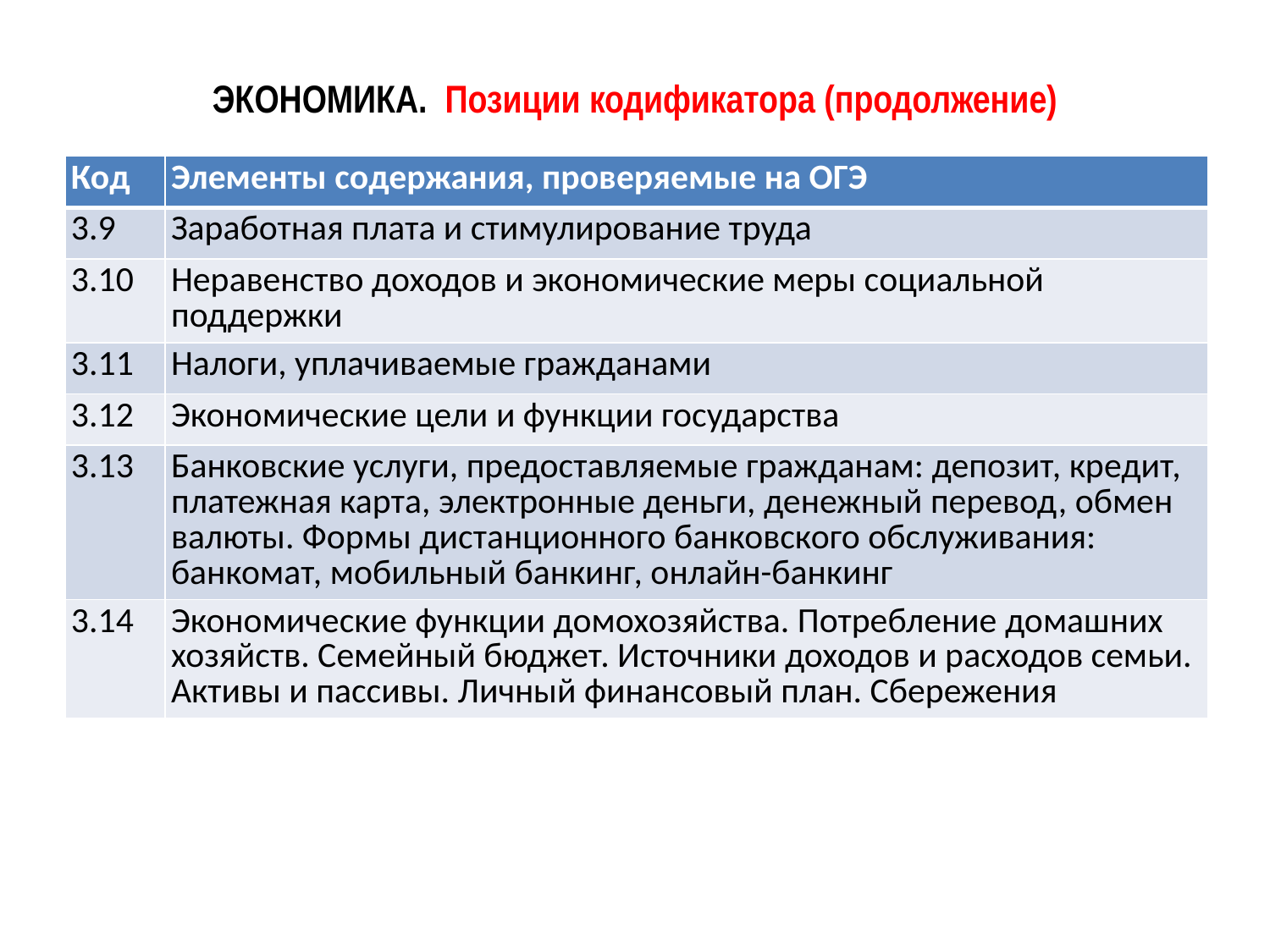

# ЭКОНОМИКА.  Позиции кодификатора (продолжение)
| Код | Элементы содержания, проверяемые на ОГЭ |
| --- | --- |
| 3.9 | Заработная плата и стимулирование труда |
| 3.10 | Неравенство доходов и экономические меры социальной поддержки |
| 3.11 | Налоги, уплачиваемые гражданами |
| 3.12 | Экономические цели и функции государства |
| 3.13 | Банковские услуги, предоставляемые гражданам: депозит, кредит, платежная карта, электронные деньги, денежный перевод, обмен валюты. Формы дистанционного банковского обслуживания: банкомат, мобильный банкинг, онлайн-банкинг |
| 3.14 | Экономические функции домохозяйства. Потребление домашних хозяйств. Семейный бюджет. Источники доходов и расходов семьи. Активы и пассивы. Личный финансовый план. Сбережения |